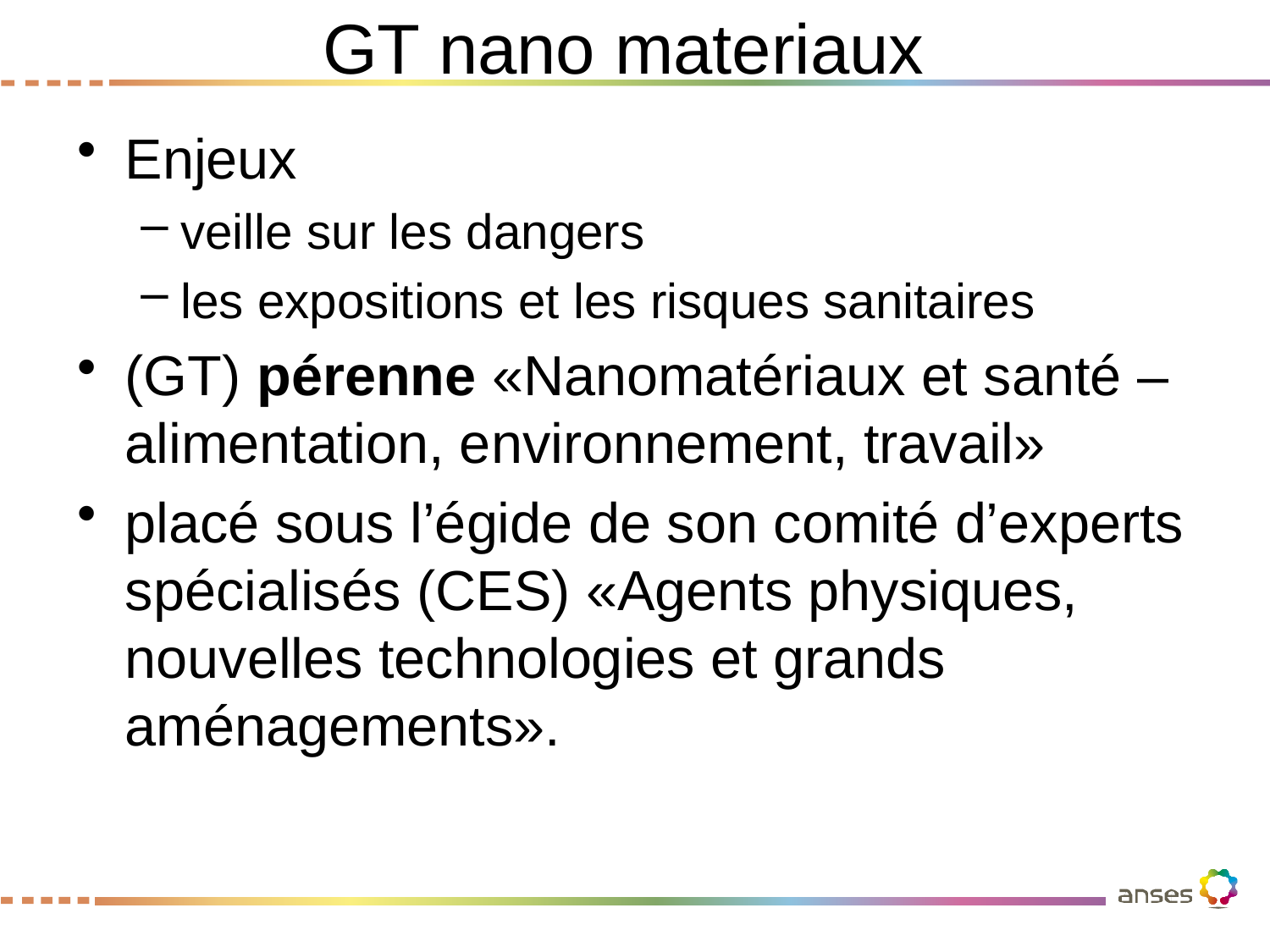

# GT nano materiaux
Enjeux
veille sur les dangers
les expositions et les risques sanitaires
(GT) pérenne «Nanomatériaux et santé – alimentation, environnement, travail»
placé sous l’égide de son comité d’experts spécialisés (CES) «Agents physiques, nouvelles technologies et grands aménagements».